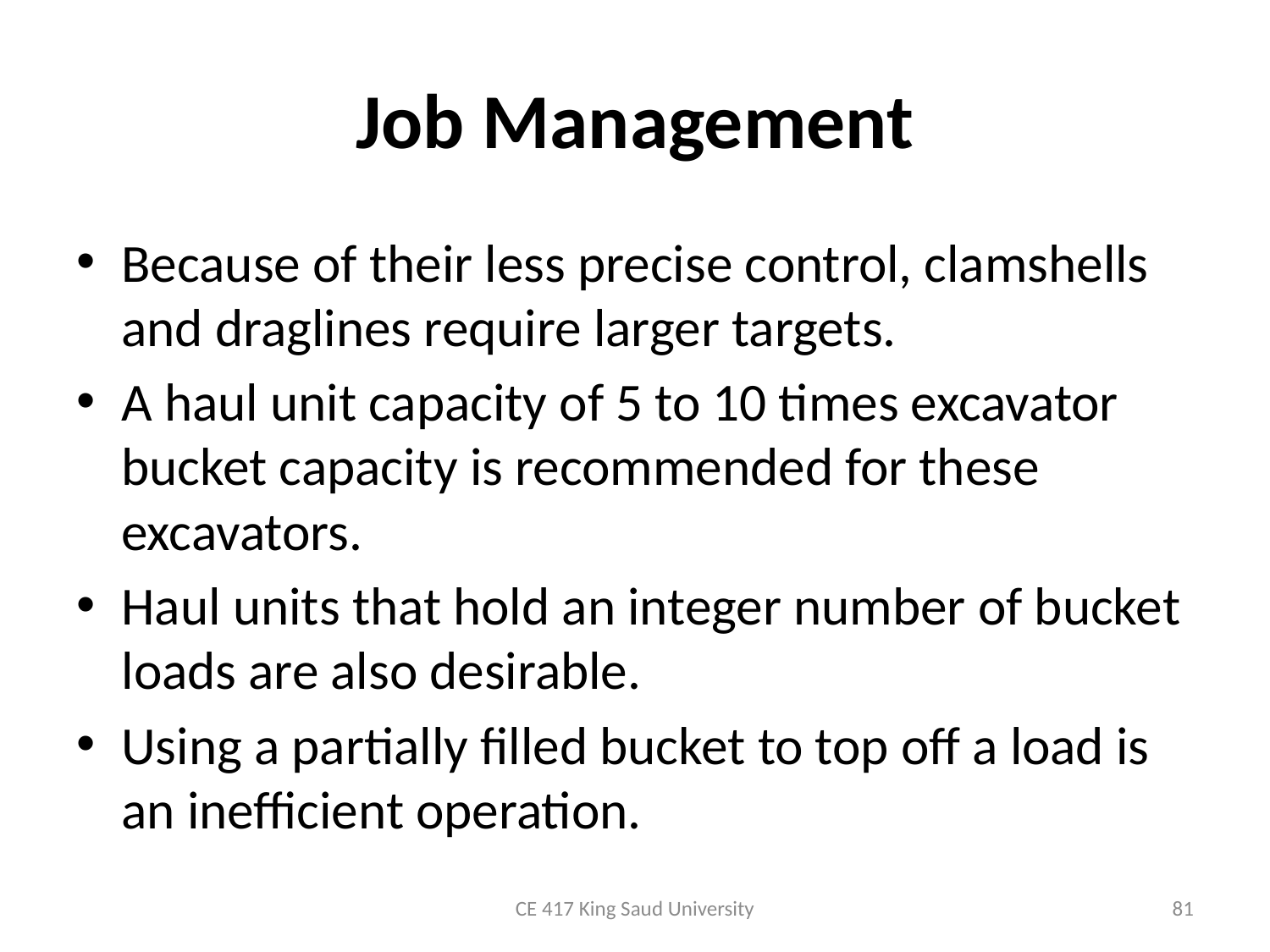

# Job Management
Because of their less precise control, clamshells and draglines require larger targets.
A haul unit capacity of 5 to 10 times excavator bucket capacity is recommended for these excavators.
Haul units that hold an integer number of bucket loads are also desirable.
Using a partially filled bucket to top off a load is an inefficient operation.
CE 417 King Saud University
81